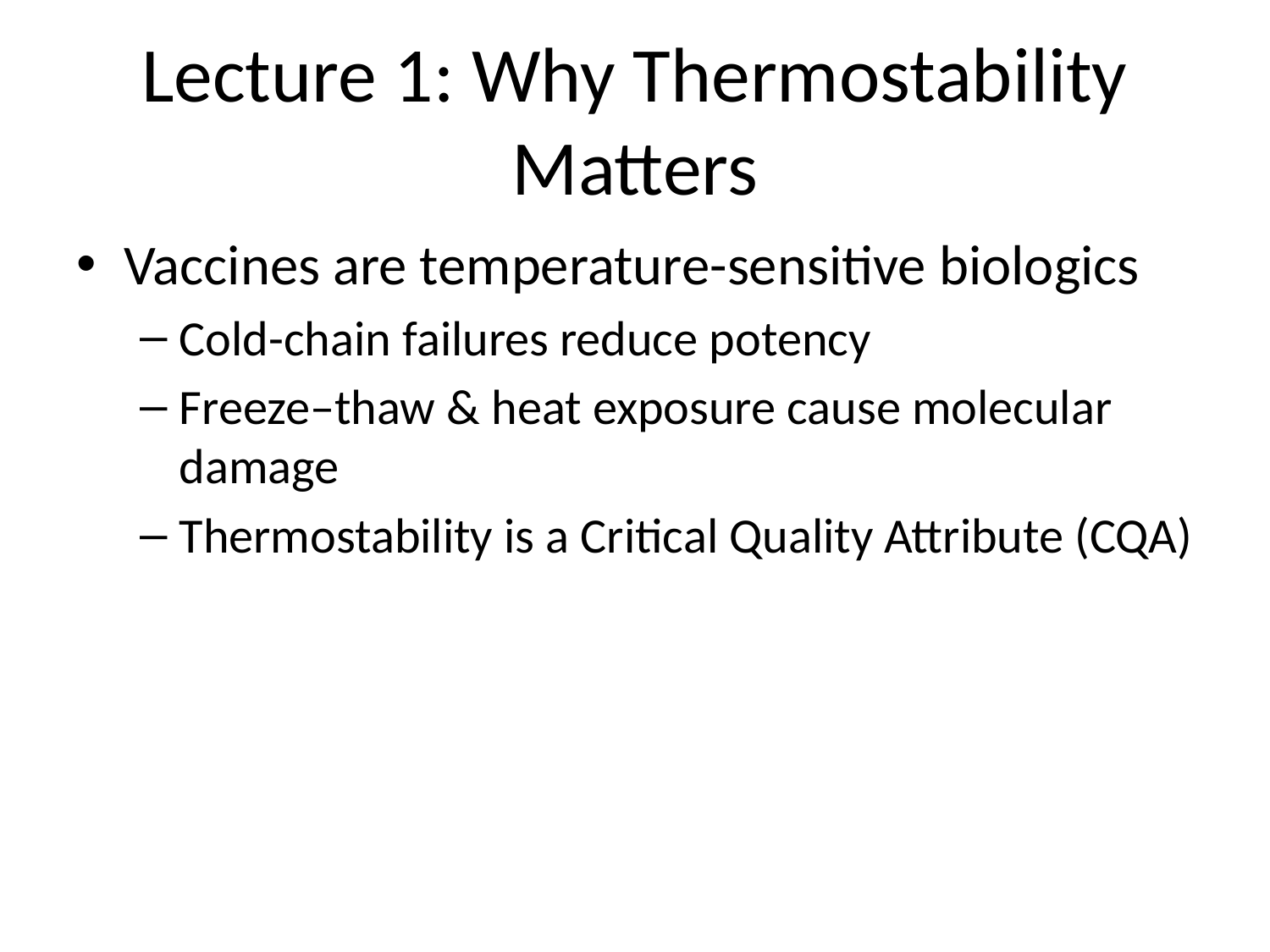

# Lecture 1: Why Thermostability Matters
Vaccines are temperature-sensitive biologics
Cold-chain failures reduce potency
Freeze–thaw & heat exposure cause molecular damage
Thermostability is a Critical Quality Attribute (CQA)